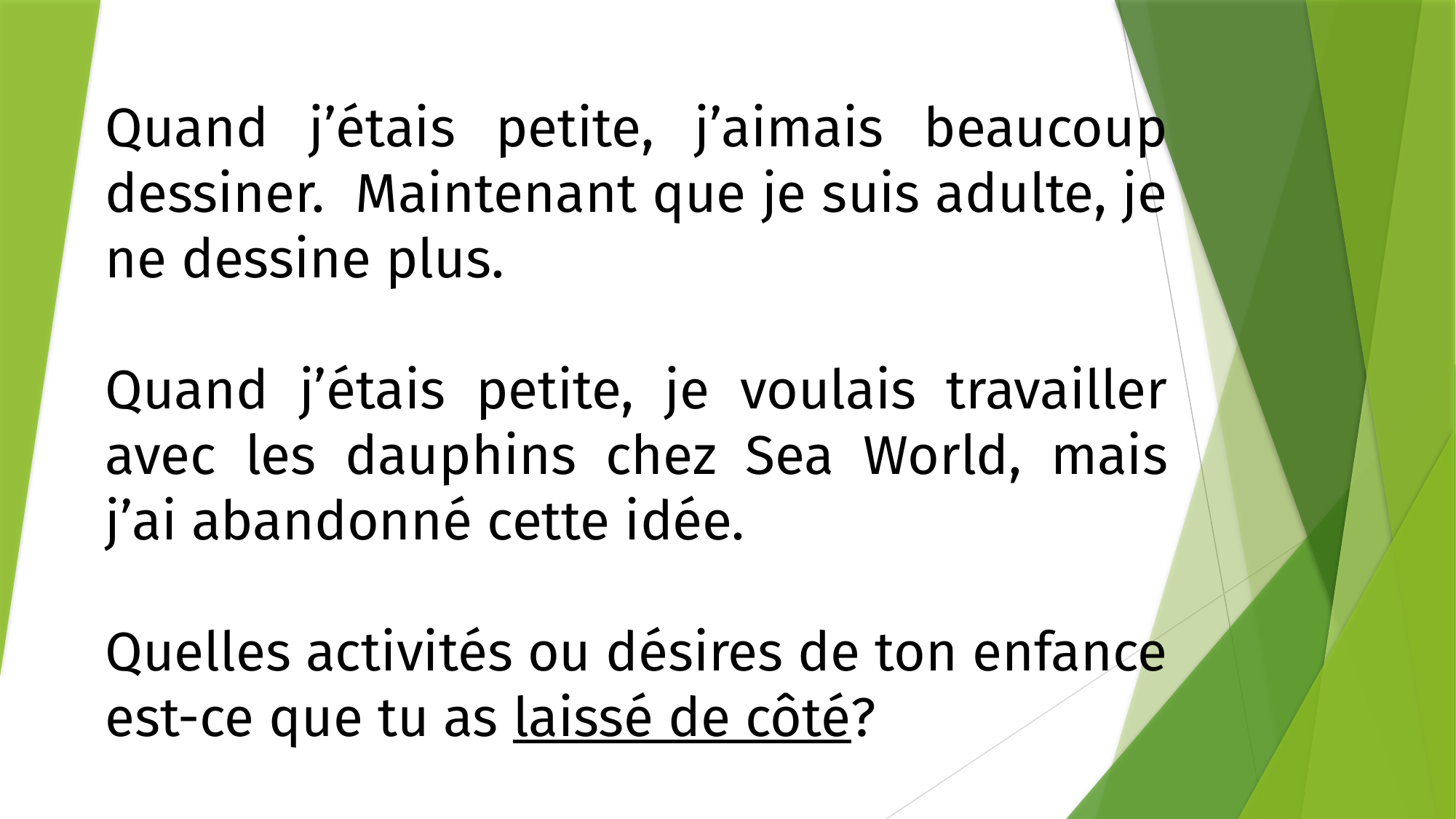

Quand j’étais petite, j’aimais beaucoup dessiner.  Maintenant que je suis adulte, je ne dessine plus.

Quand j’étais petite, je voulais travailler avec les dauphins chez Sea World, mais j’ai abandonné cette idée.

Quelles activités ou désires de ton enfance est-ce que tu as laissé de côté?